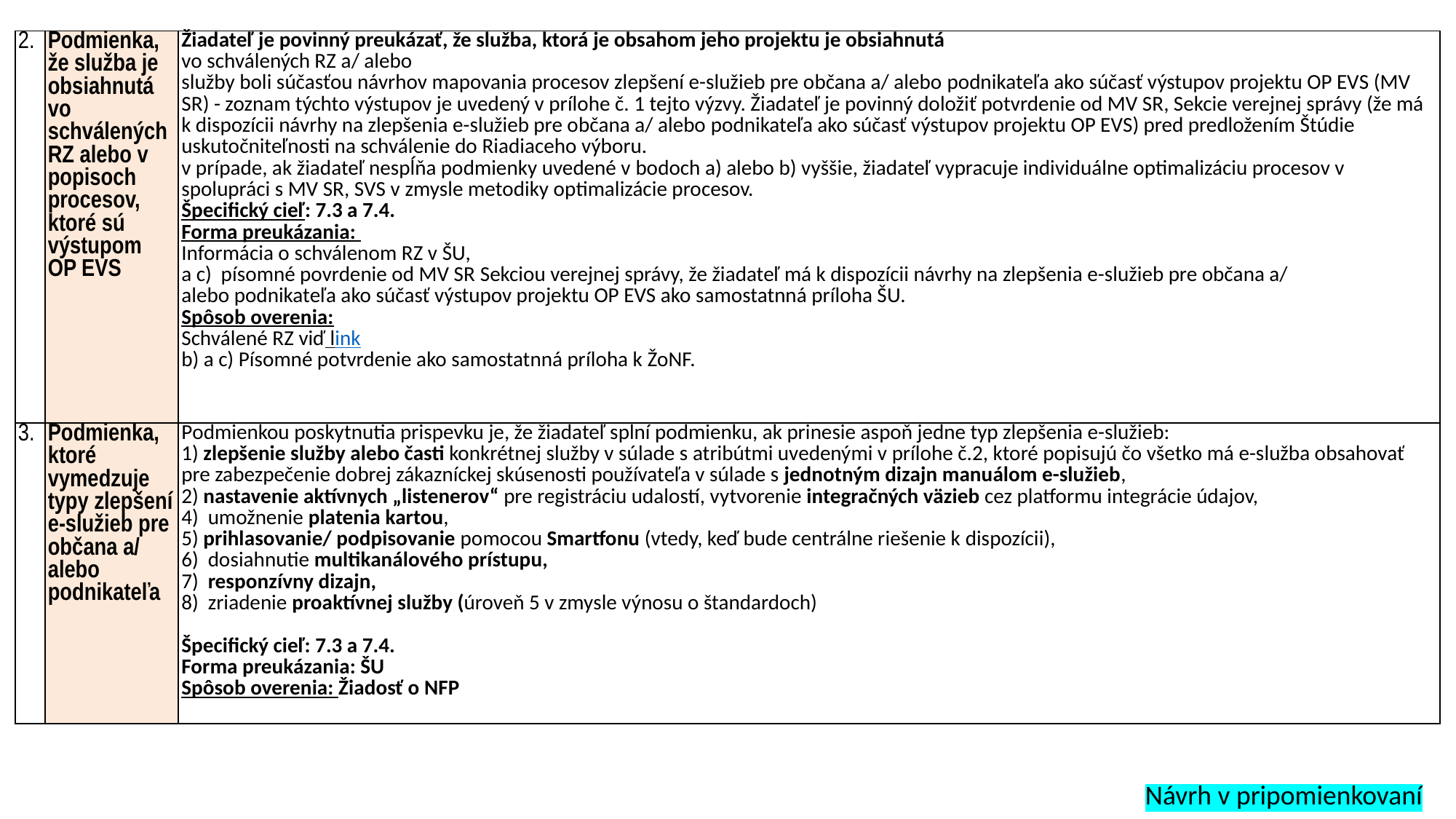

| 2. | Podmienka, že služba je obsiahnutá vo schválených RZ alebo v popisoch procesov, ktoré sú výstupom OP EVS | Žiadateľ je povinný preukázať, že služba, ktorá je obsahom jeho projektu je obsiahnutá vo schválených RZ a/ alebo služby boli súčasťou návrhov mapovania procesov zlepšení e-služieb pre občana a/ alebo podnikateľa ako súčasť výstupov projektu OP EVS (MV SR) - zoznam týchto výstupov je uvedený v prílohe č. 1 tejto výzvy. Žiadateľ je povinný doložiť potvrdenie od MV SR, Sekcie verejnej správy (že má k dispozícii návrhy na zlepšenia e-služieb pre občana a/ alebo podnikateľa ako súčasť výstupov projektu OP EVS) pred predložením Štúdie uskutočniteľnosti na schválenie do Riadiaceho výboru. v prípade, ak žiadateľ nespĺňa podmienky uvedené v bodoch a) alebo b) vyššie, žiadateľ vypracuje individuálne optimalizáciu procesov v spolupráci s MV SR, SVS v zmysle metodiky optimalizácie procesov. Špecifický cieľ: 7.3 a 7.4. Forma preukázania: Informácia o schválenom RZ v ŠU, a c) písomné povrdenie od MV SR Sekciou verejnej správy, že žiadateľ má k dispozícii návrhy na zlepšenia e-služieb pre občana a/ alebo podnikateľa ako súčasť výstupov projektu OP EVS ako samostatnná príloha ŠU. Spôsob overenia: Schválené RZ viď link b) a c) Písomné potvrdenie ako samostatnná príloha k ŽoNF. |
| --- | --- | --- |
| 3. | Podmienka, ktoré vymedzuje typy zlepšení e-služieb pre občana a/ alebo podnikateľa | Podmienkou poskytnutia prispevku je, že žiadateľ splní podmienku, ak prinesie aspoň jedne typ zlepšenia e-služieb: 1) zlepšenie služby alebo časti konkrétnej služby v súlade s atribútmi uvedenými v prílohe č.2, ktoré popisujú čo všetko má e-služba obsahovať pre zabezpečenie dobrej zákazníckej skúsenosti používateľa v súlade s jednotným dizajn manuálom e-služieb, 2) nastavenie aktívnych „listenerov“ pre registráciu udalostí, vytvorenie integračných väzieb cez platformu integrácie údajov, 4) umožnenie platenia kartou, 5) prihlasovanie/ podpisovanie pomocou Smartfonu (vtedy, keď bude centrálne riešenie k dispozícii), 6) dosiahnutie multikanálového prístupu, 7) responzívny dizajn, 8) zriadenie proaktívnej služby (úroveň 5 v zmysle výnosu o štandardoch)   Špecifický cieľ: 7.3 a 7.4. Forma preukázania: ŠU Spôsob overenia: Žiadosť o NFP |
Návrh v pripomienkovaní